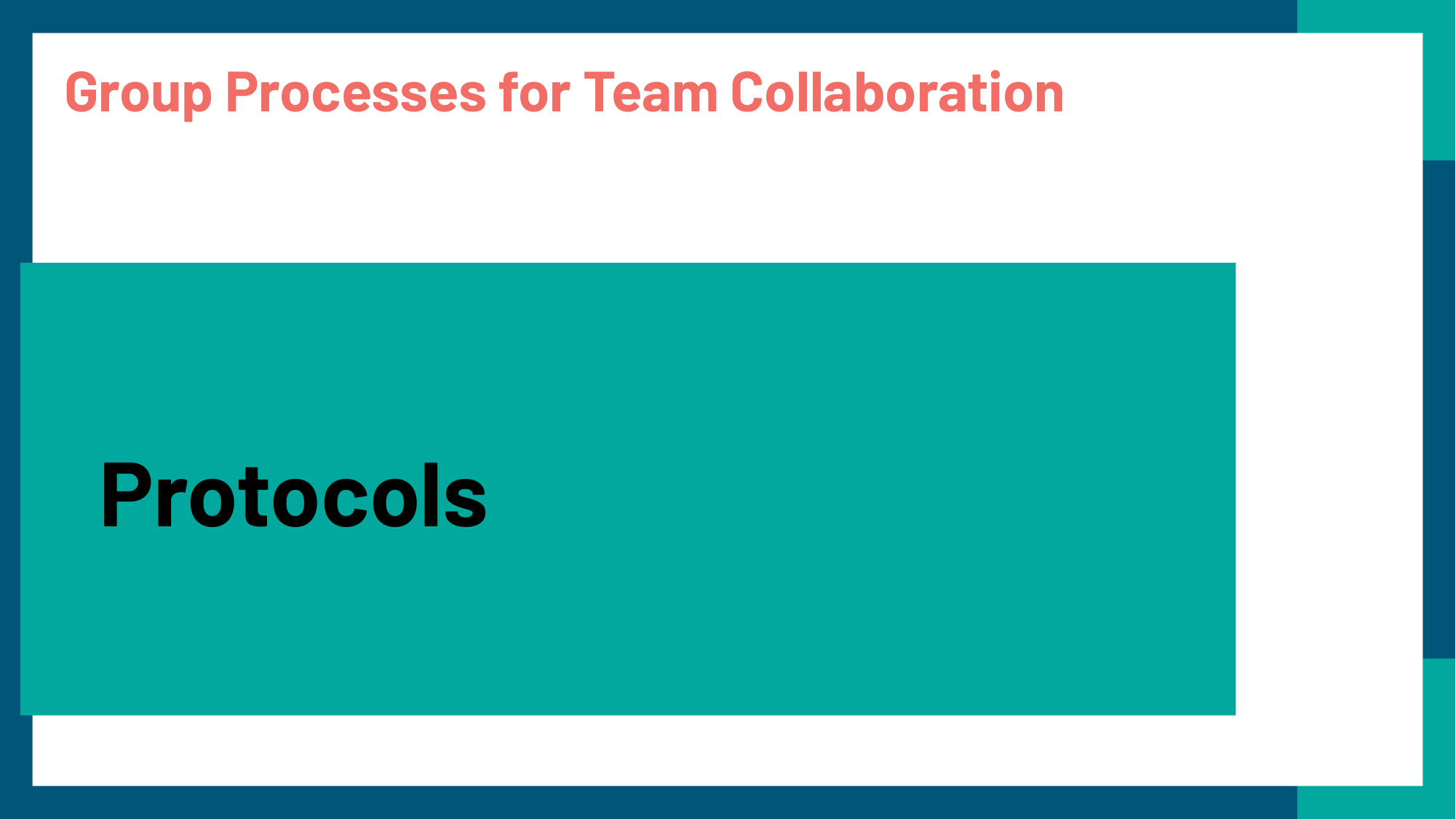

Group Processes for Team Collaboration
# Protocols